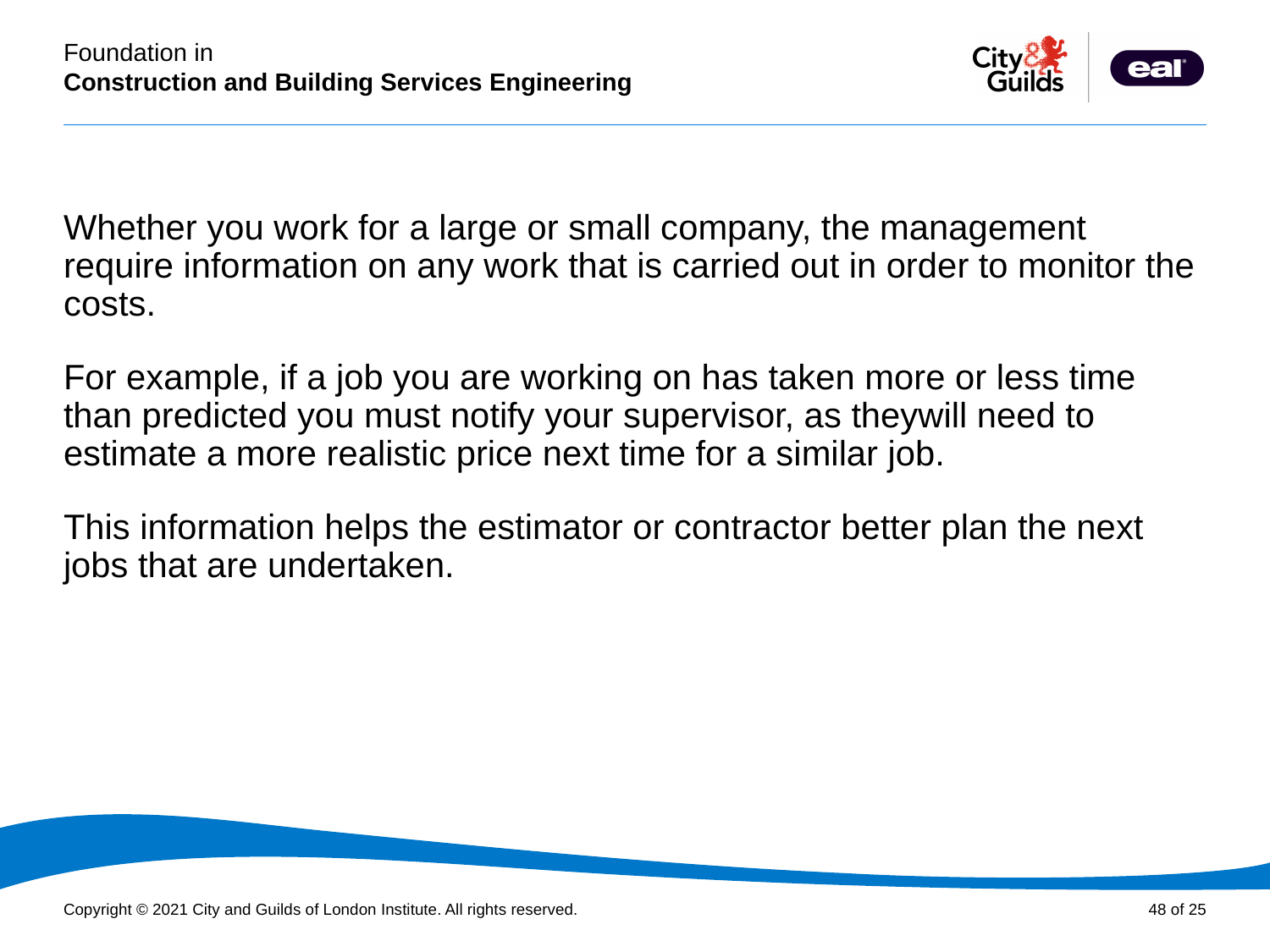

Whether you work for a large or small company, the management require information on any work that is carried out in order to monitor the costs.
For example, if a job you are working on has taken more or less time than predicted you must notify your supervisor, as theywill need to estimate a more realistic price next time for a similar job.
This information helps the estimator or contractor better plan the next jobs that are undertaken.